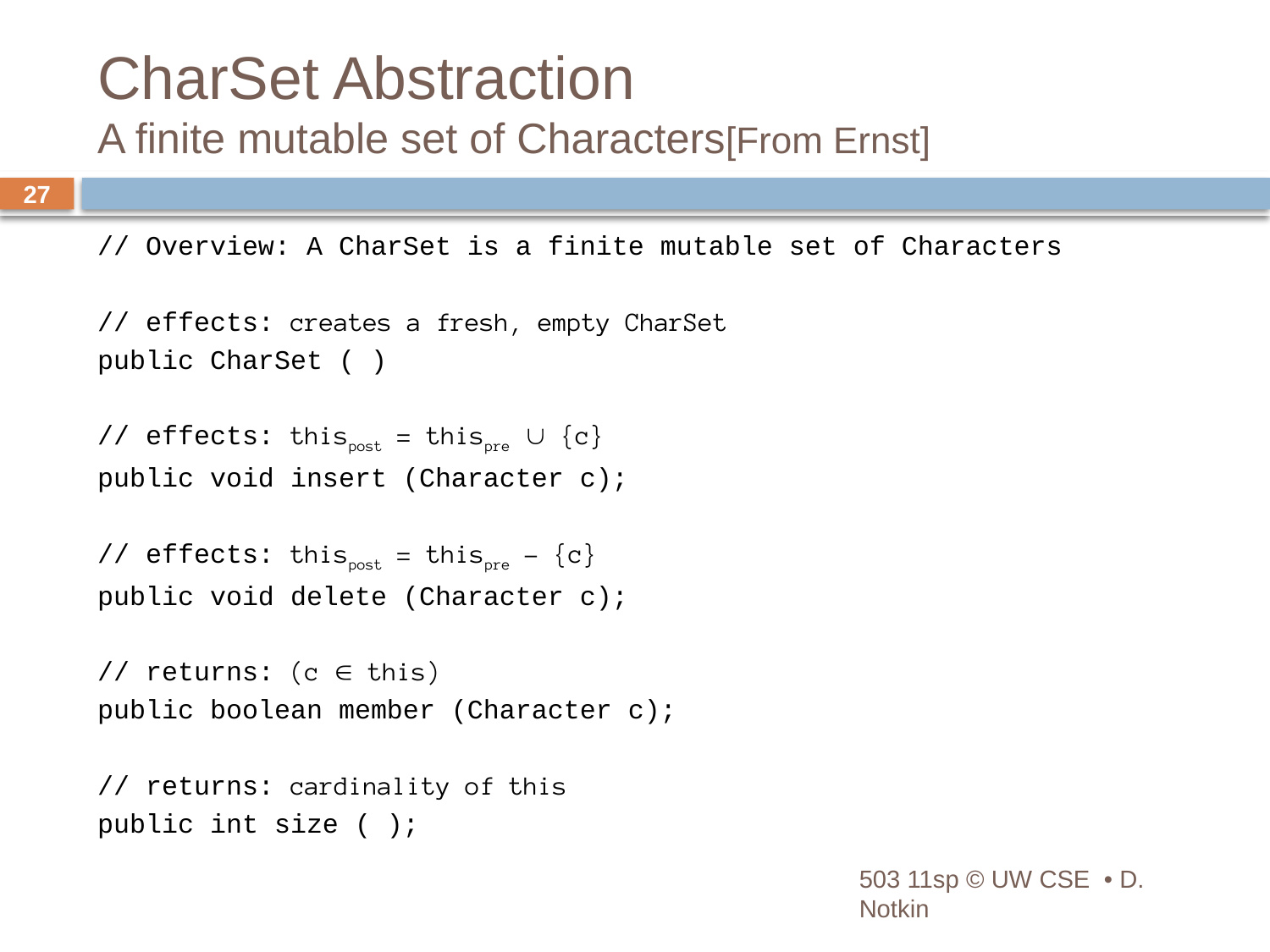

# CharSet Abstraction A finite mutable set of Characters[From Ernst]
27
// Overview: A CharSet is a finite mutable set of Characters

// effects: creates a fresh, empty CharSet
public CharSet ( )

// effects: thispost = thispre ∪ {c}
public void insert (Character c);

// effects: thispost = thispre - {c}
public void delete (Character c);

// returns: (c ∈ this)
public boolean member (Character c);

// returns: cardinality of this
public int size ( );
503 11sp © UW CSE  • D. Notkin